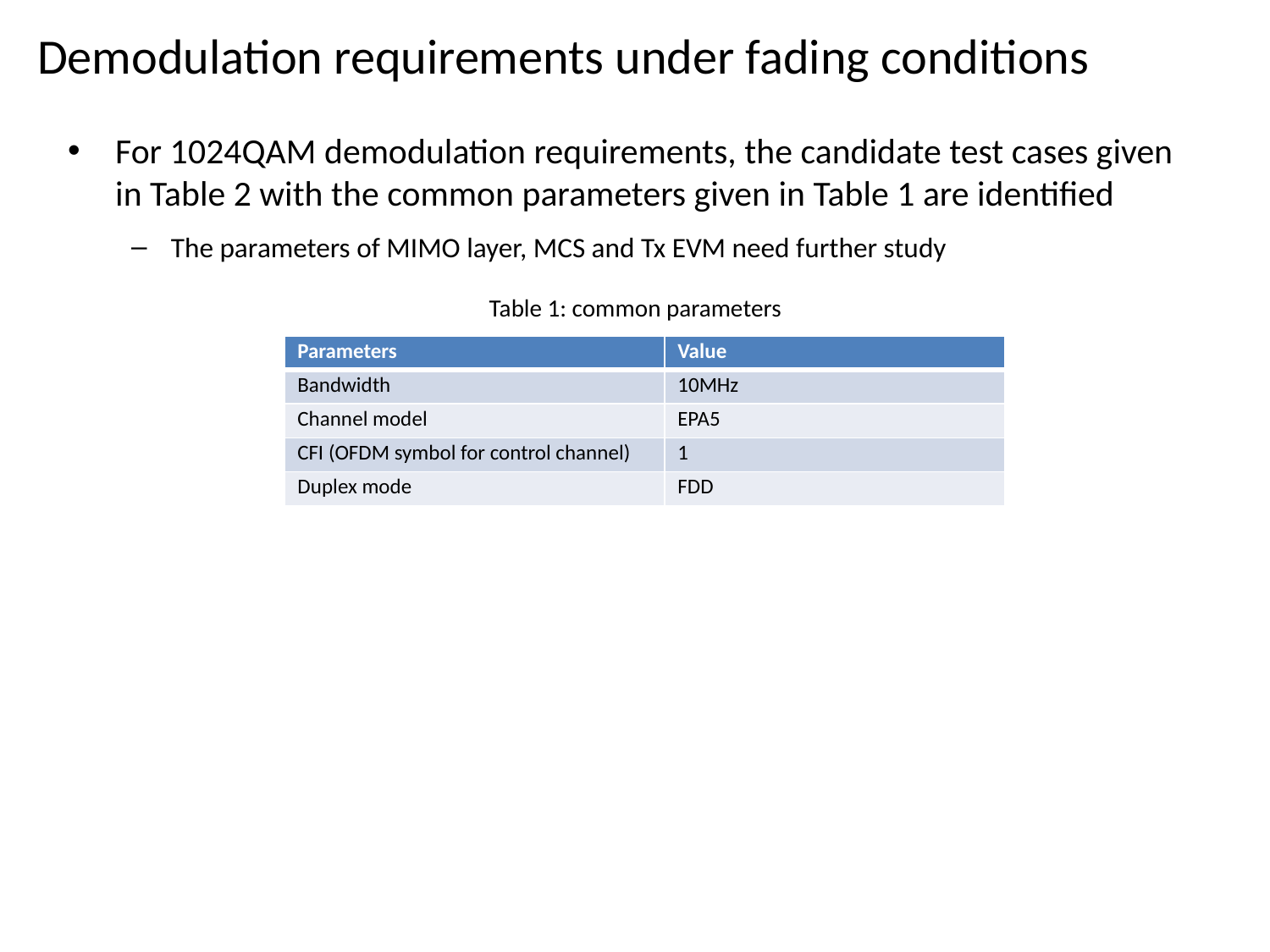

# Demodulation requirements under fading conditions
For 1024QAM demodulation requirements, the candidate test cases given in Table 2 with the common parameters given in Table 1 are identified
The parameters of MIMO layer, MCS and Tx EVM need further study
Table 1: common parameters
| Parameters | Value |
| --- | --- |
| Bandwidth | 10MHz |
| Channel model | EPA5 |
| CFI (OFDM symbol for control channel) | 1 |
| Duplex mode | FDD |